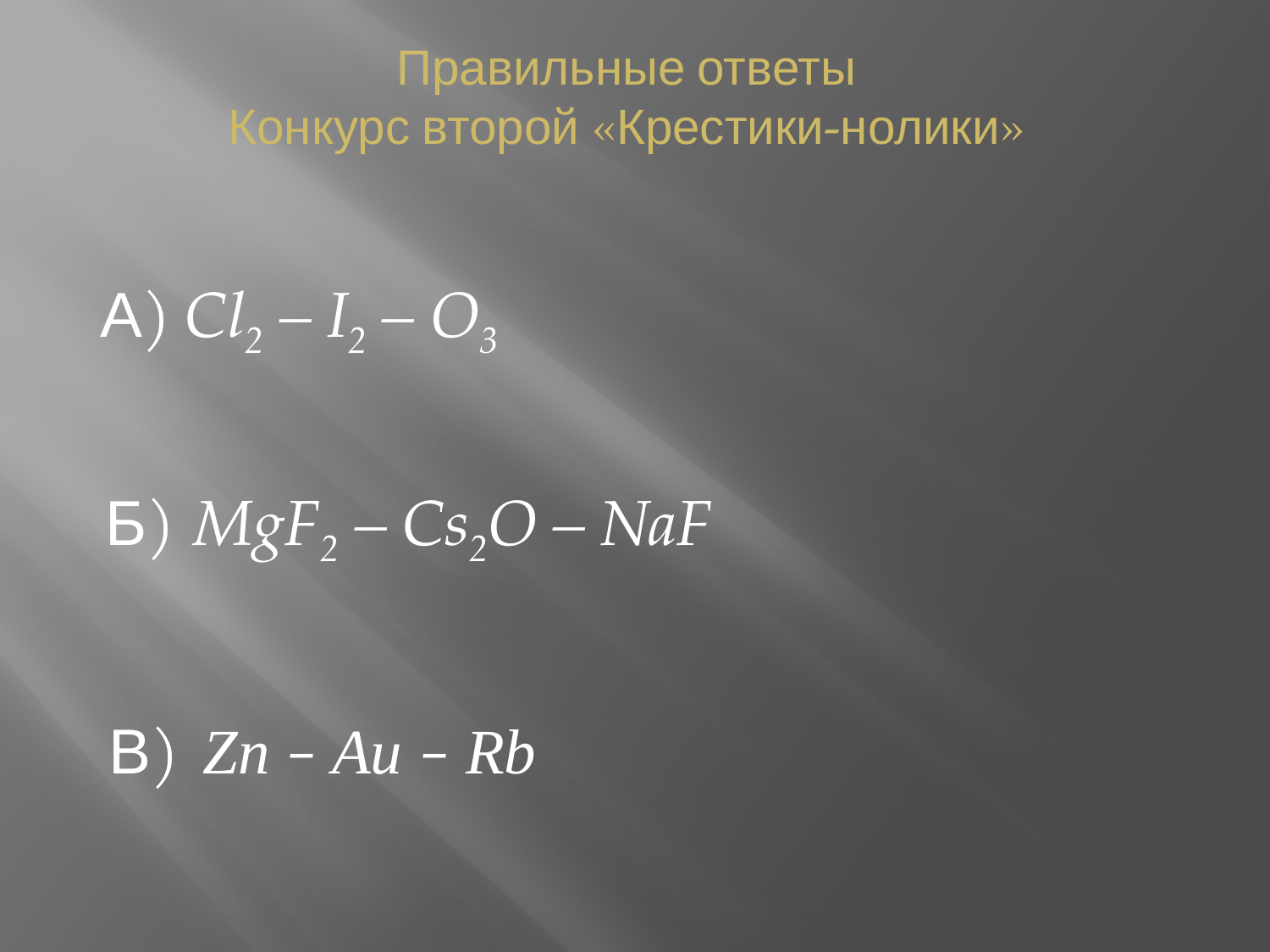

Правильные ответы
Конкурс второй «Крестики-нолики»
А)
Cl2 – I2 – O3
Б)
MgF2 – Cs2O – NaF

В)
Zn – Au – Rb